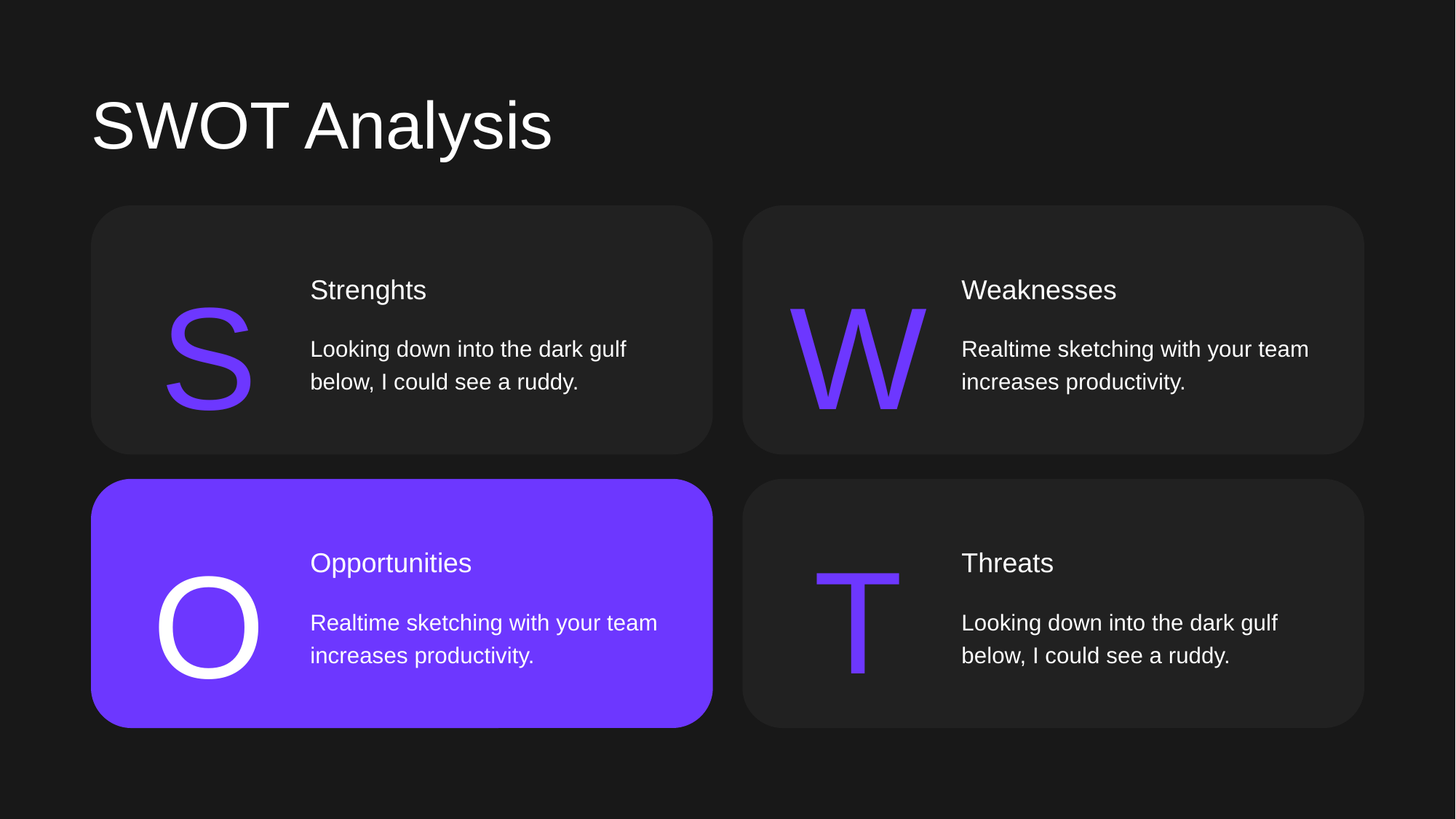

# SWOT Analysis
Strenghts
Looking down into the dark gulf below, I could see a ruddy.
Weaknesses
Realtime sketching with your team increases productivity.
S
W
Opportunities
Realtime sketching with your team increases productivity.
Threats
Looking down into the dark gulf below, I could see a ruddy.
T
O